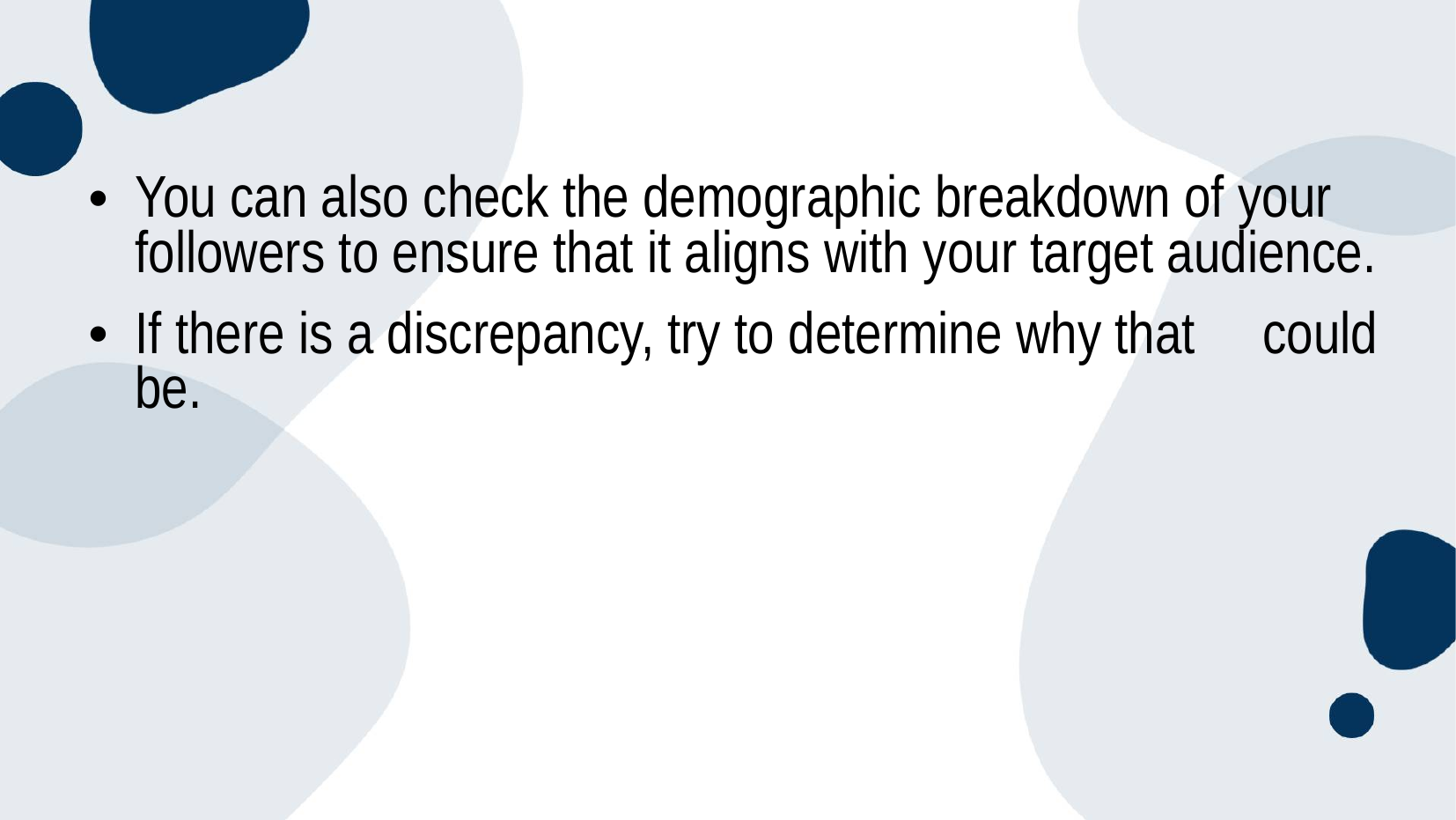

You can also check the demographic breakdown of your followers to ensure that it aligns with your target audience.
If there is a discrepancy, try to determine why that     could be.